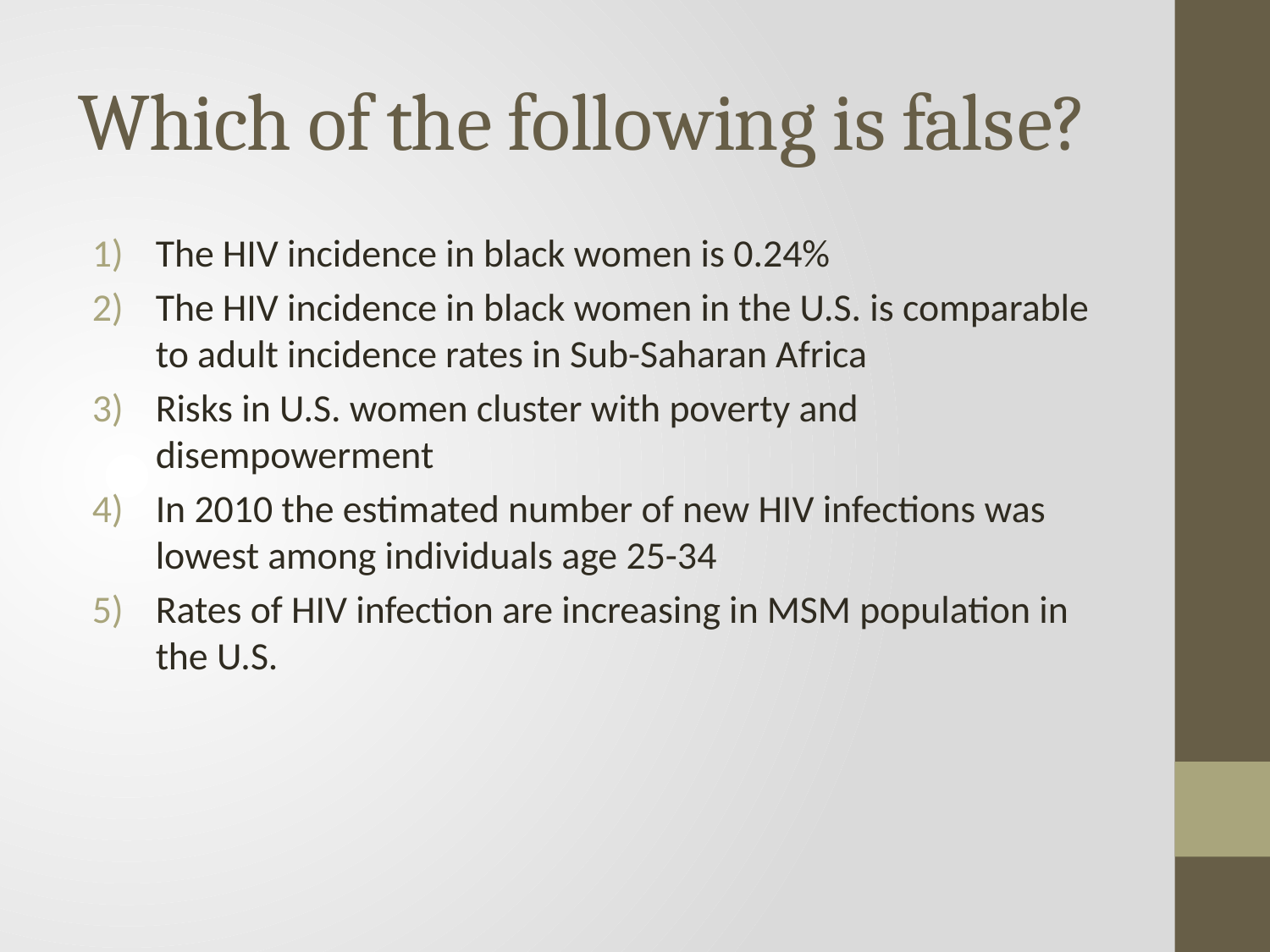

# Which of the following is false?
The HIV incidence in black women is 0.24%
The HIV incidence in black women in the U.S. is comparable to adult incidence rates in Sub-Saharan Africa
Risks in U.S. women cluster with poverty and disempowerment
In 2010 the estimated number of new HIV infections was lowest among individuals age 25-34
Rates of HIV infection are increasing in MSM population in the U.S.